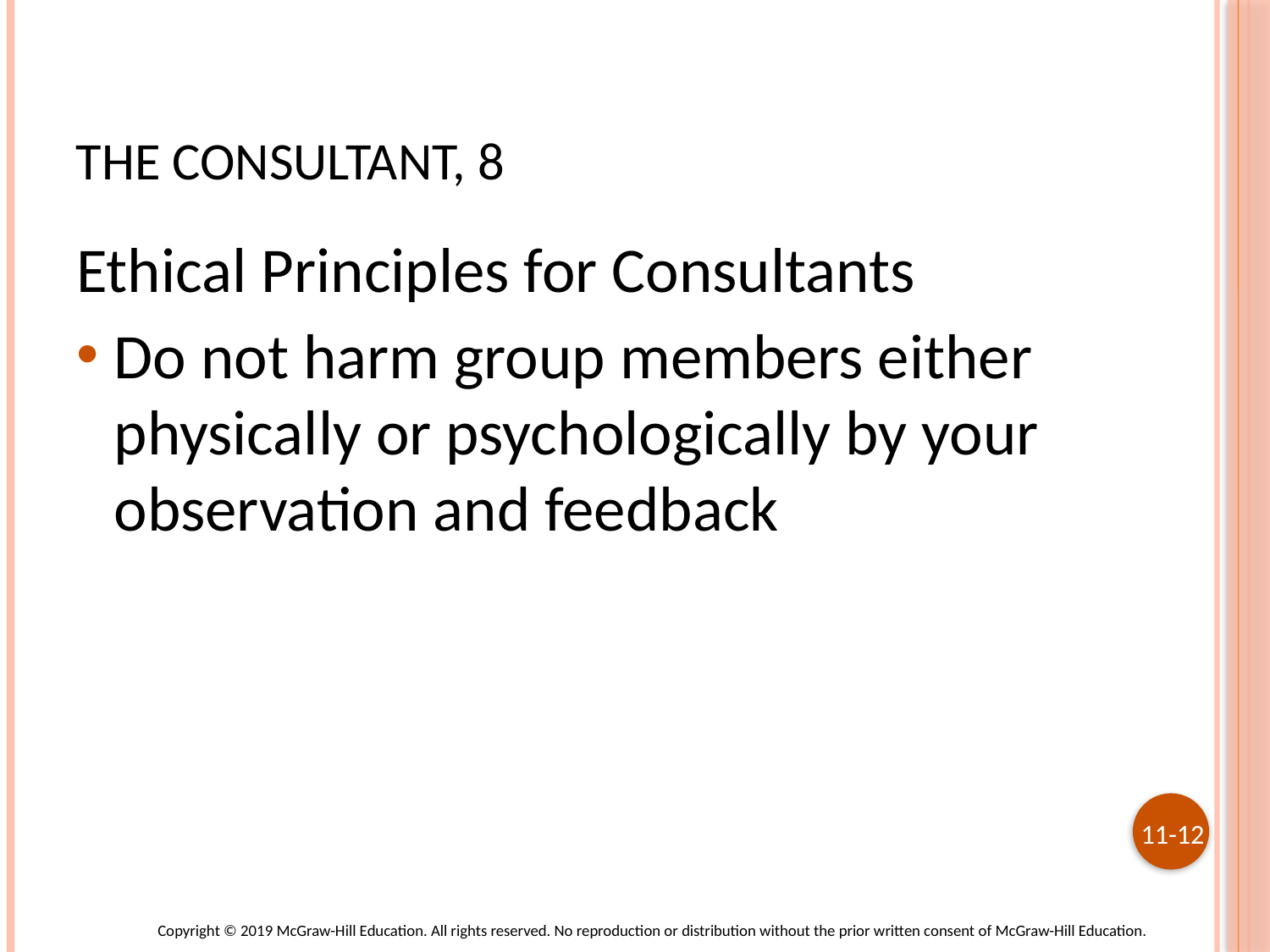

# The Consultant, 8
Ethical Principles for Consultants
Do not harm group members either physically or psychologically by your observation and feedback